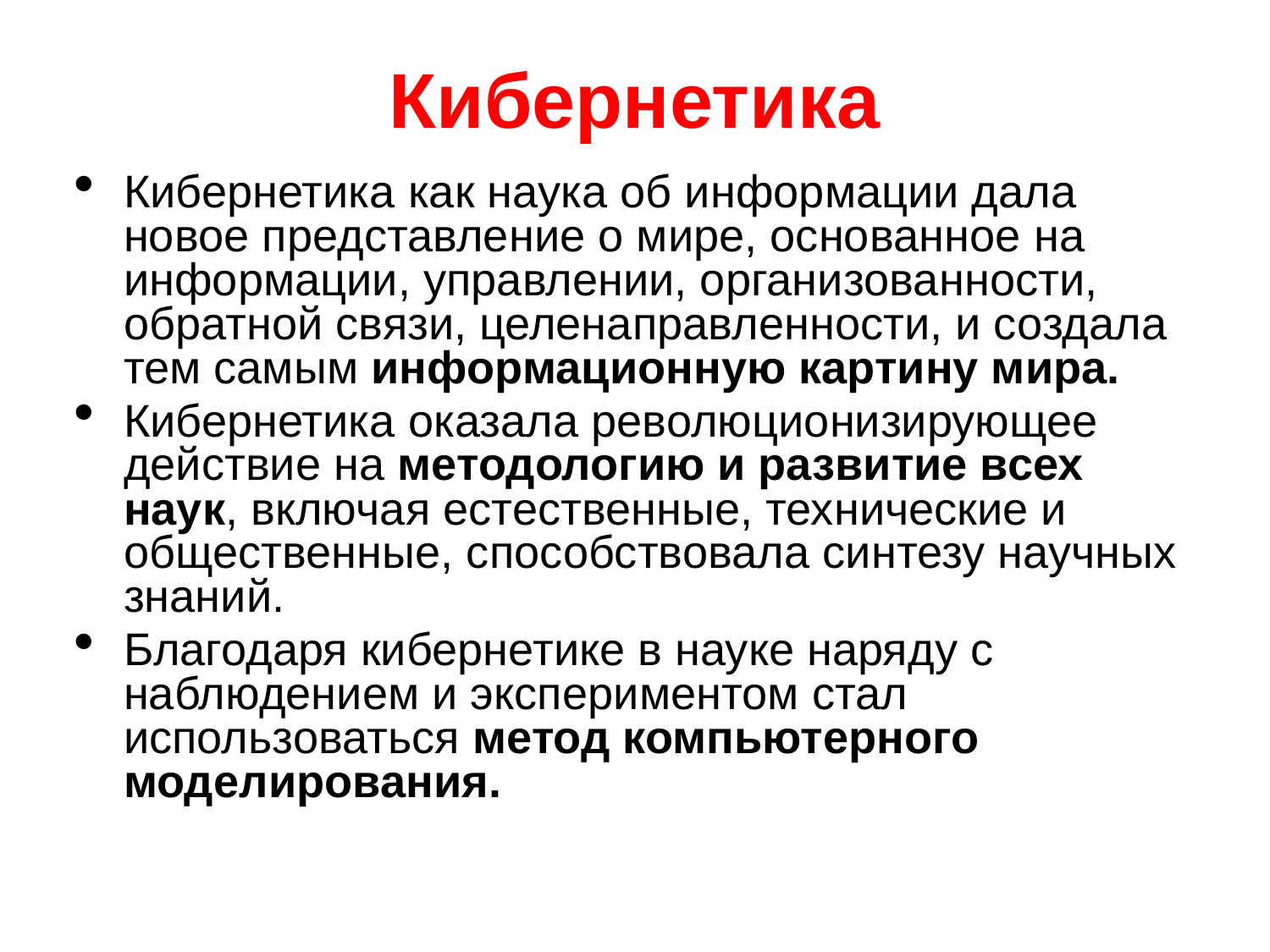

Кибернетика
Кибернетика как наука об информации дала новое представление о мире, основанное на информации, управлении, организованности, обратной связи, целенаправленности, и создала тем самым информационную картину мира.
Кибернетика оказала революционизирующее действие на методологию и развитие всех наук, включая естественные, технические и общественные, способствовала синтезу научных знаний.
Благодаря кибернетике в науке наряду с наблюдением и экспериментом стал использоваться метод компьютерного моделирования.